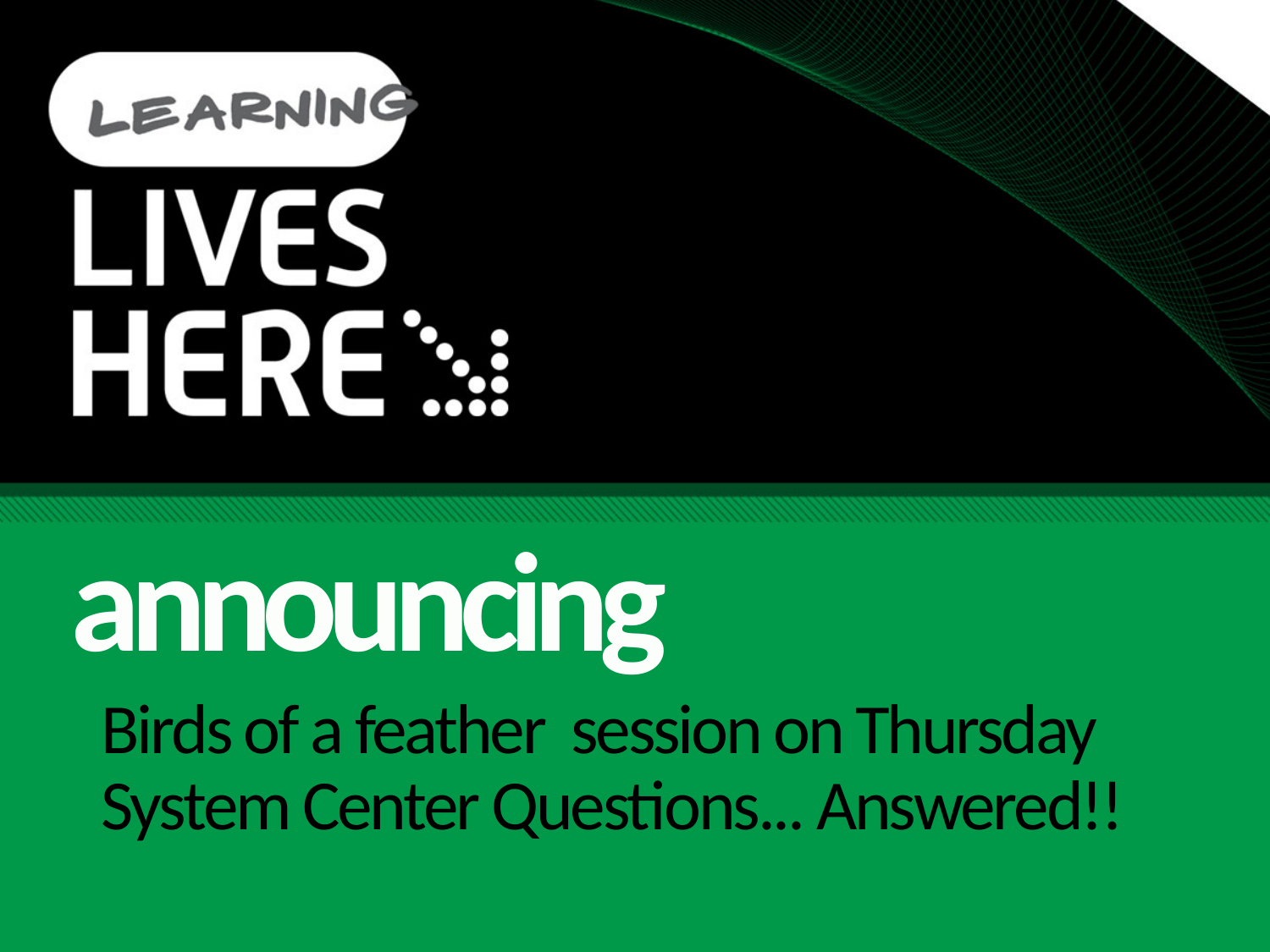

announcing
# Birds of a feather  session on Thursday System Center Questions... Answered!!